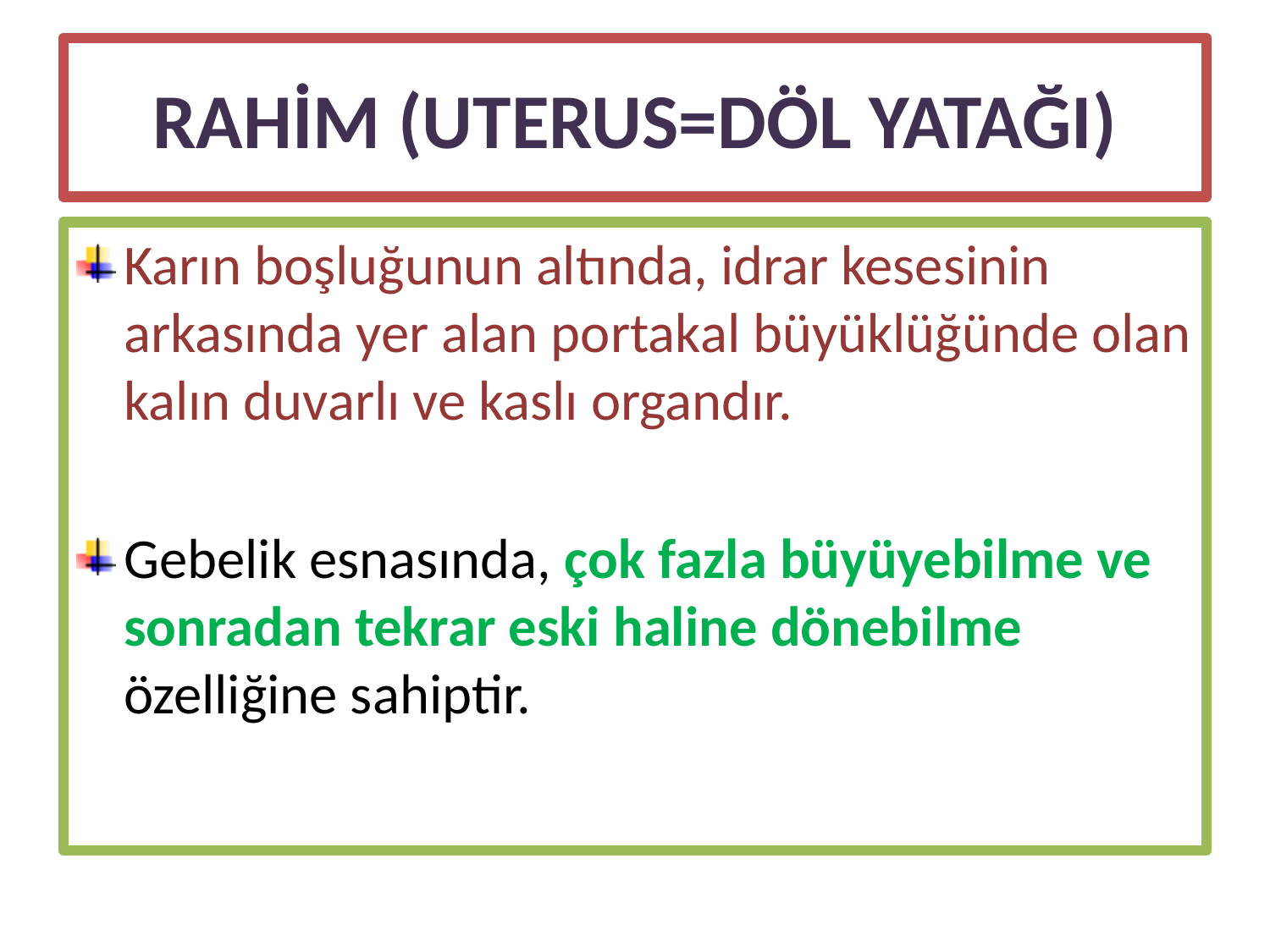

# RAHİM (UTERUS=DÖL YATAĞI)
Karın boşluğunun altında, idrar kesesinin arkasında yer alan portakal büyüklüğünde olan kalın duvarlı ve kaslı organdır.

Gebelik esnasında, çok fazla büyüyebilme ve sonradan tekrar eski haline dönebilme özelliğine sahiptir.